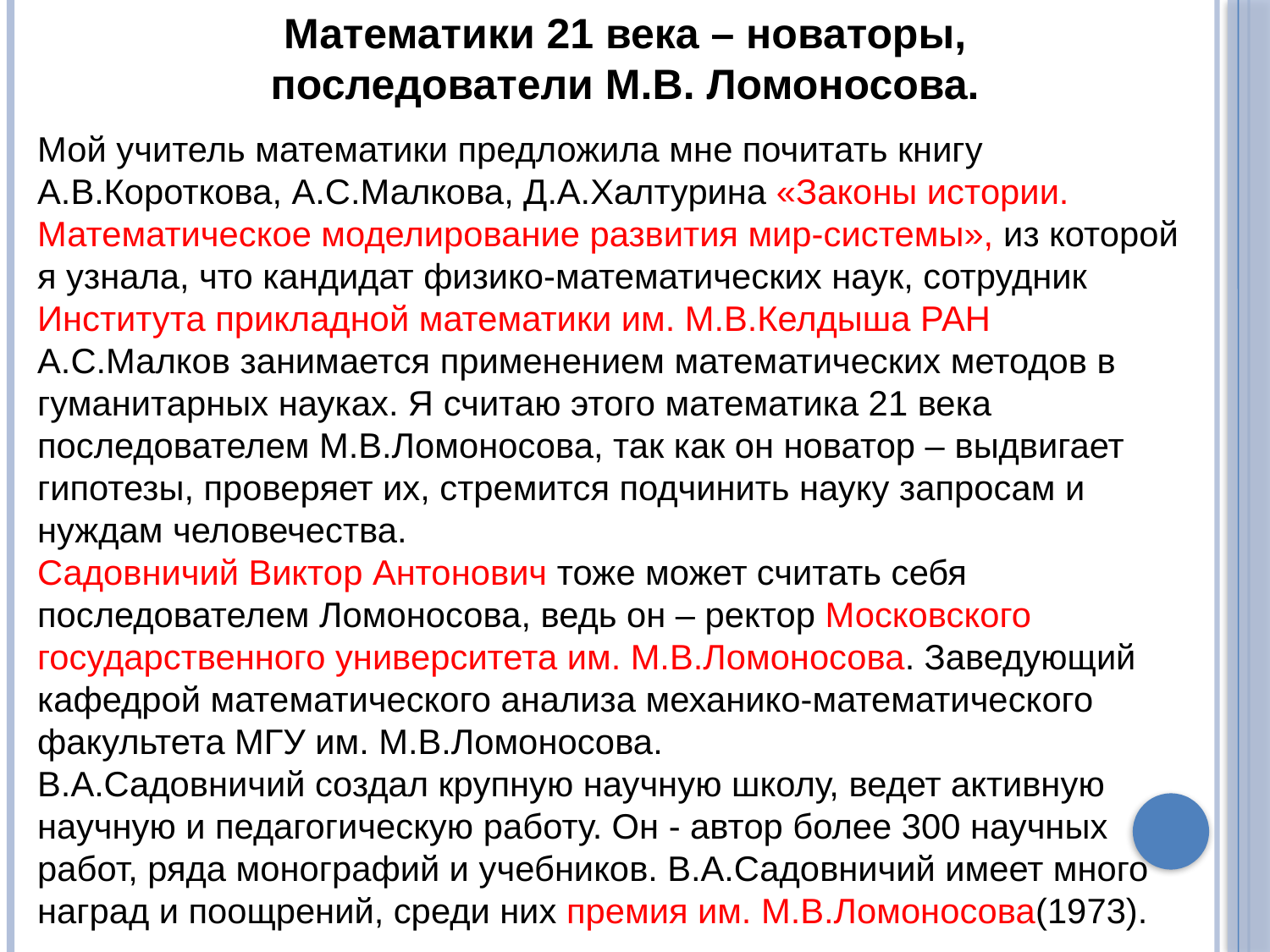

Математики 21 века – новаторы, последователи М.В. Ломоносова.
Мой учитель математики предложила мне почитать книгу А.В.Короткова, А.С.Малкова, Д.А.Халтурина «Законы истории. Математическое моделирование развития мир-системы», из которой я узнала, что кандидат физико-математических наук, сотрудник Института прикладной математики им. М.В.Келдыша РАН А.С.Малков занимается применением математических методов в гуманитарных науках. Я считаю этого математика 21 века последователем М.В.Ломоносова, так как он новатор – выдвигает гипотезы, проверяет их, стремится подчинить науку запросам и нуждам человечества.
Садовничий Виктор Антонович тоже может считать себя последователем Ломоносова, ведь он – ректор Московского государственного университета им. М.В.Ломоносова. Заведующий кафедрой математического анализа механико-математического факультета МГУ им. М.В.Ломоносова.
В.А.Садовничий создал крупную научную школу, ведет активную научную и педагогическую работу. Он - автор более 300 научных работ, ряда монографий и учебников. В.А.Садовничий имеет много наград и поощрений, среди них премия им. М.В.Ломоносова(1973).